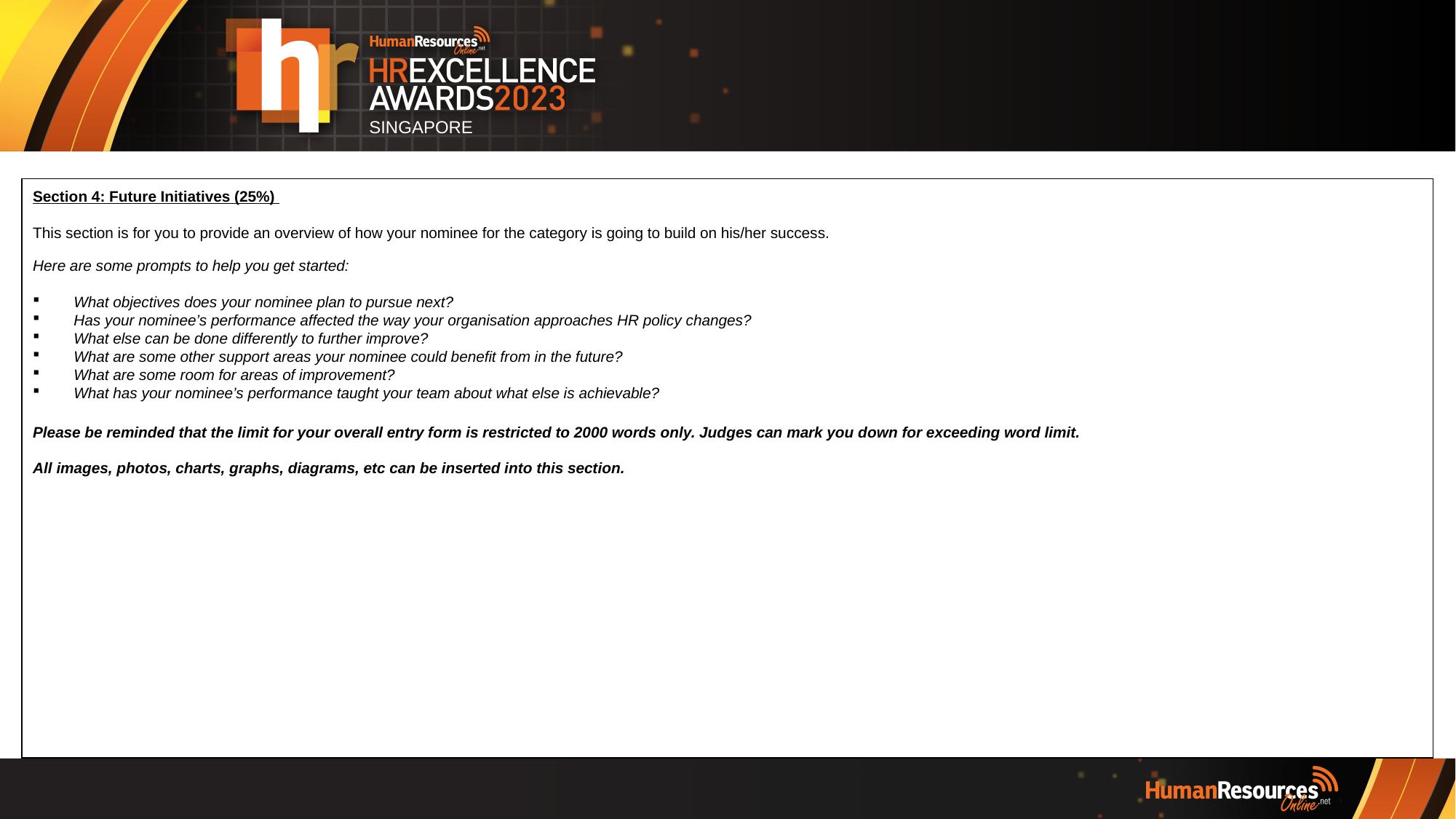

SINGAPORE
Section 4: Future Initiatives (25%)
This section is for you to provide an overview of how your nominee for the category is going to build on his/her success.
Here are some prompts to help you get started:

What objectives does your nominee plan to pursue next?
Has your nominee’s performance affected the way your organisation approaches HR policy changes?
What else can be done differently to further improve?
What are some other support areas your nominee could benefit from in the future?
What are some room for areas of improvement?
What has your nominee’s performance taught your team about what else is achievable?

Please be reminded that the limit for your overall entry form is restricted to 2000 words only. Judges can mark you down for exceeding word limit.
All images, photos, charts, graphs, diagrams, etc can be inserted into this section.